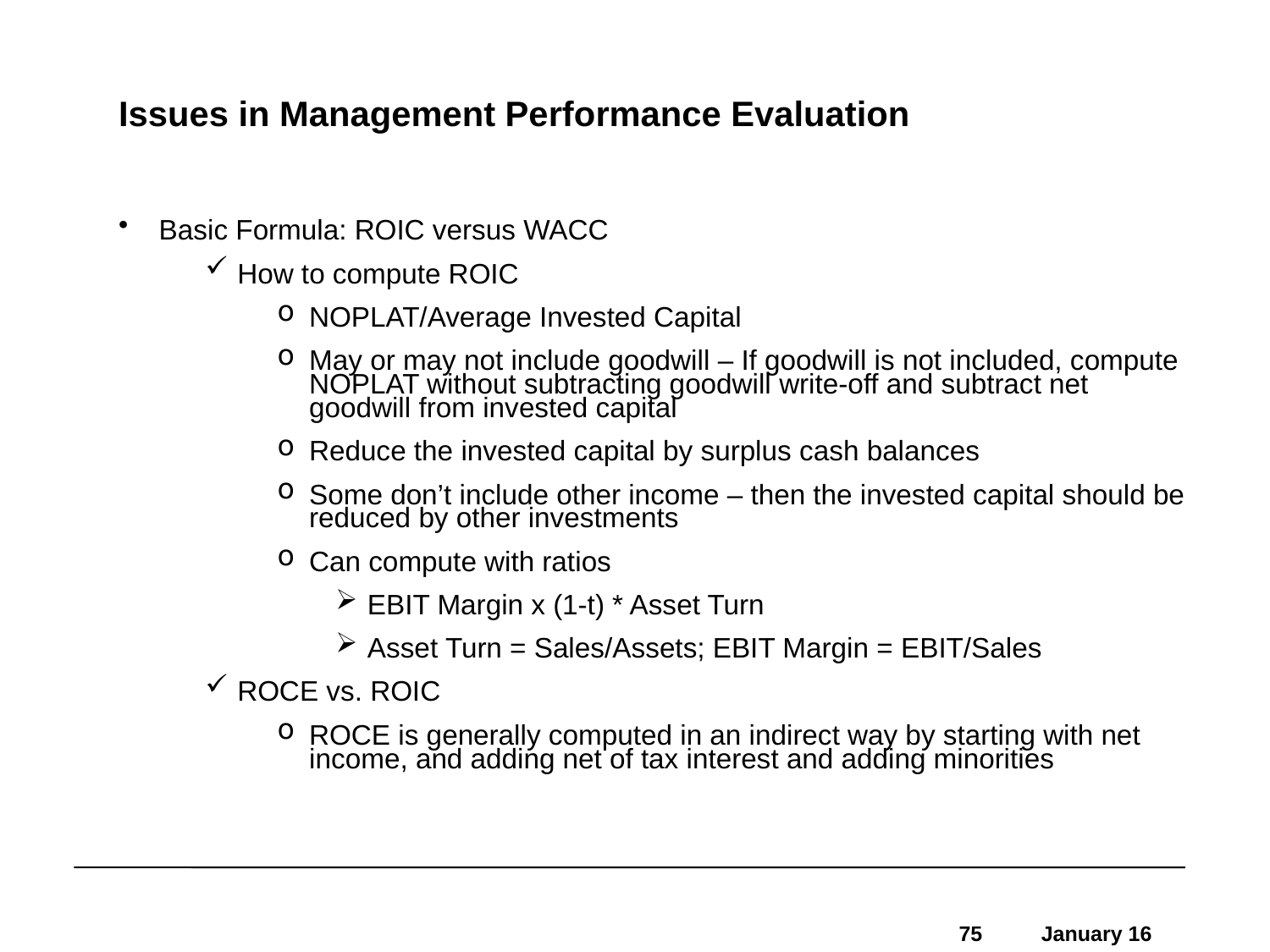

# Issues in Management Performance Evaluation
Basic Formula: ROIC versus WACC
How to compute ROIC
NOPLAT/Average Invested Capital
May or may not include goodwill – If goodwill is not included, compute NOPLAT without subtracting goodwill write-off and subtract net goodwill from invested capital
Reduce the invested capital by surplus cash balances
Some don’t include other income – then the invested capital should be reduced by other investments
Can compute with ratios
EBIT Margin x (1-t) * Asset Turn
Asset Turn = Sales/Assets; EBIT Margin = EBIT/Sales
ROCE vs. ROIC
ROCE is generally computed in an indirect way by starting with net income, and adding net of tax interest and adding minorities